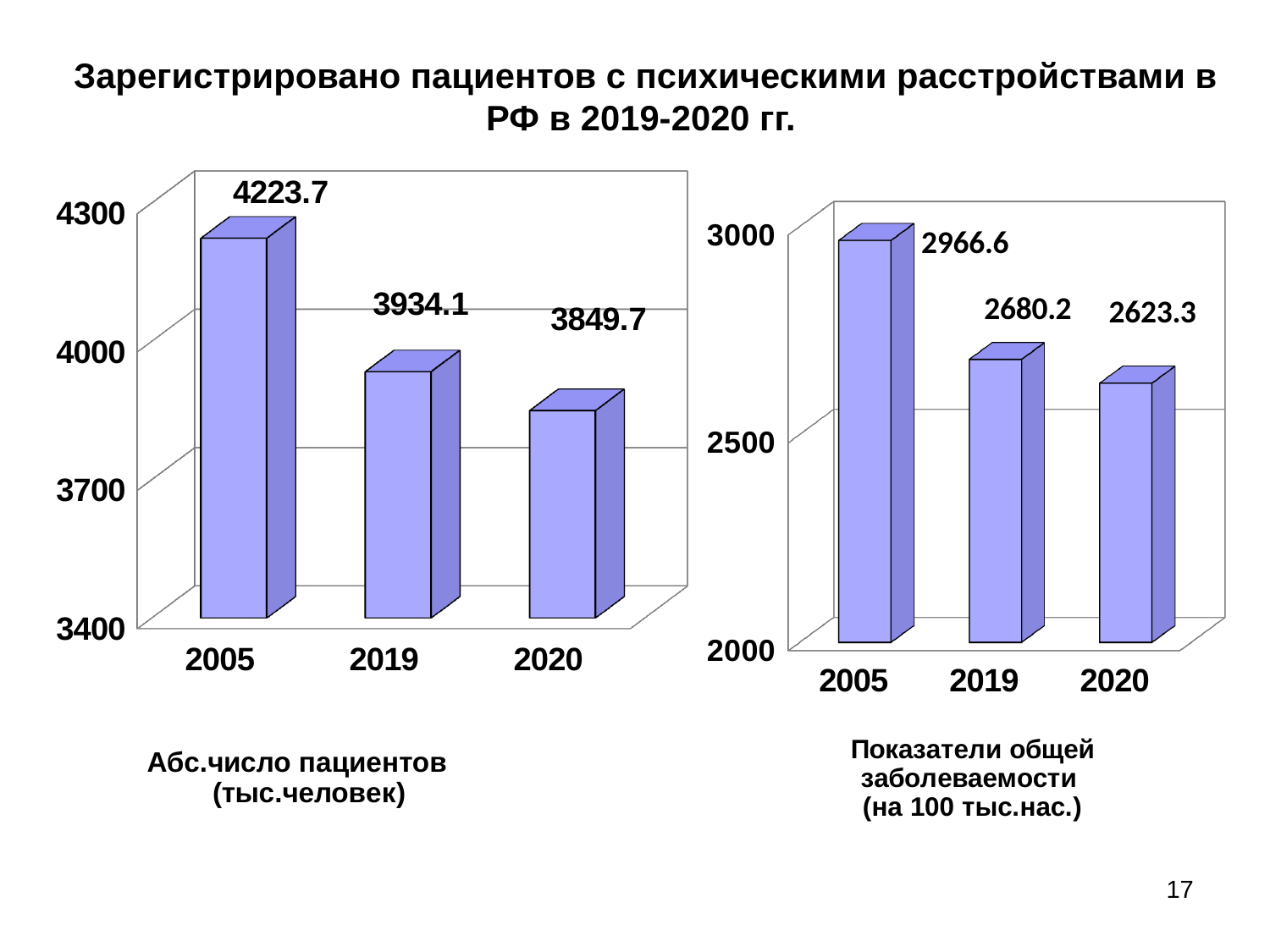

# Зарегистрировано пациентов с психическими расстройствами в РФ в 2019-2020 гг.

[unsupported chart]

[unsupported chart]

17